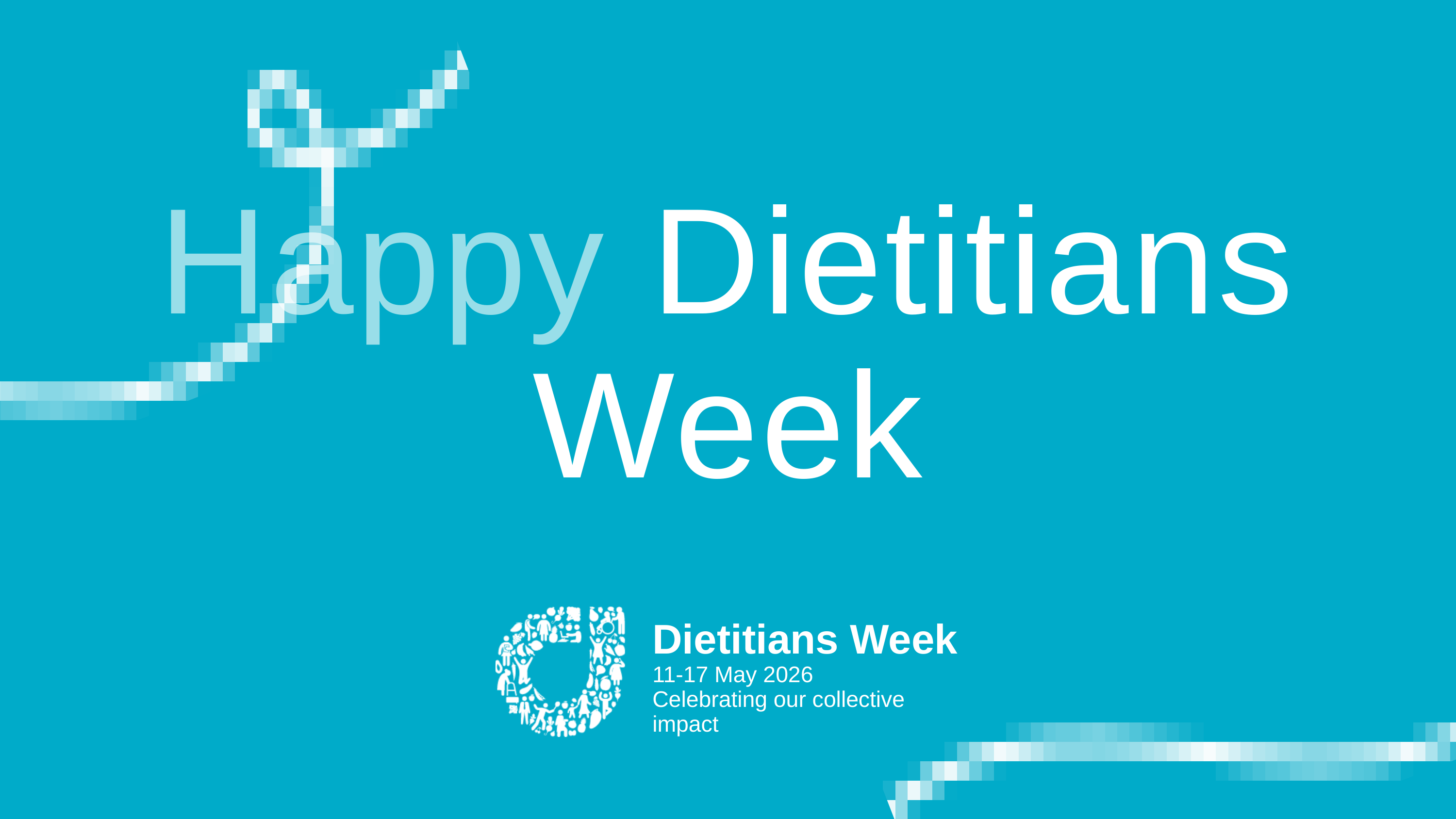

Happy Dietitians Week

Dietitians Week
11-17 May 2026
Celebrating our collective impact